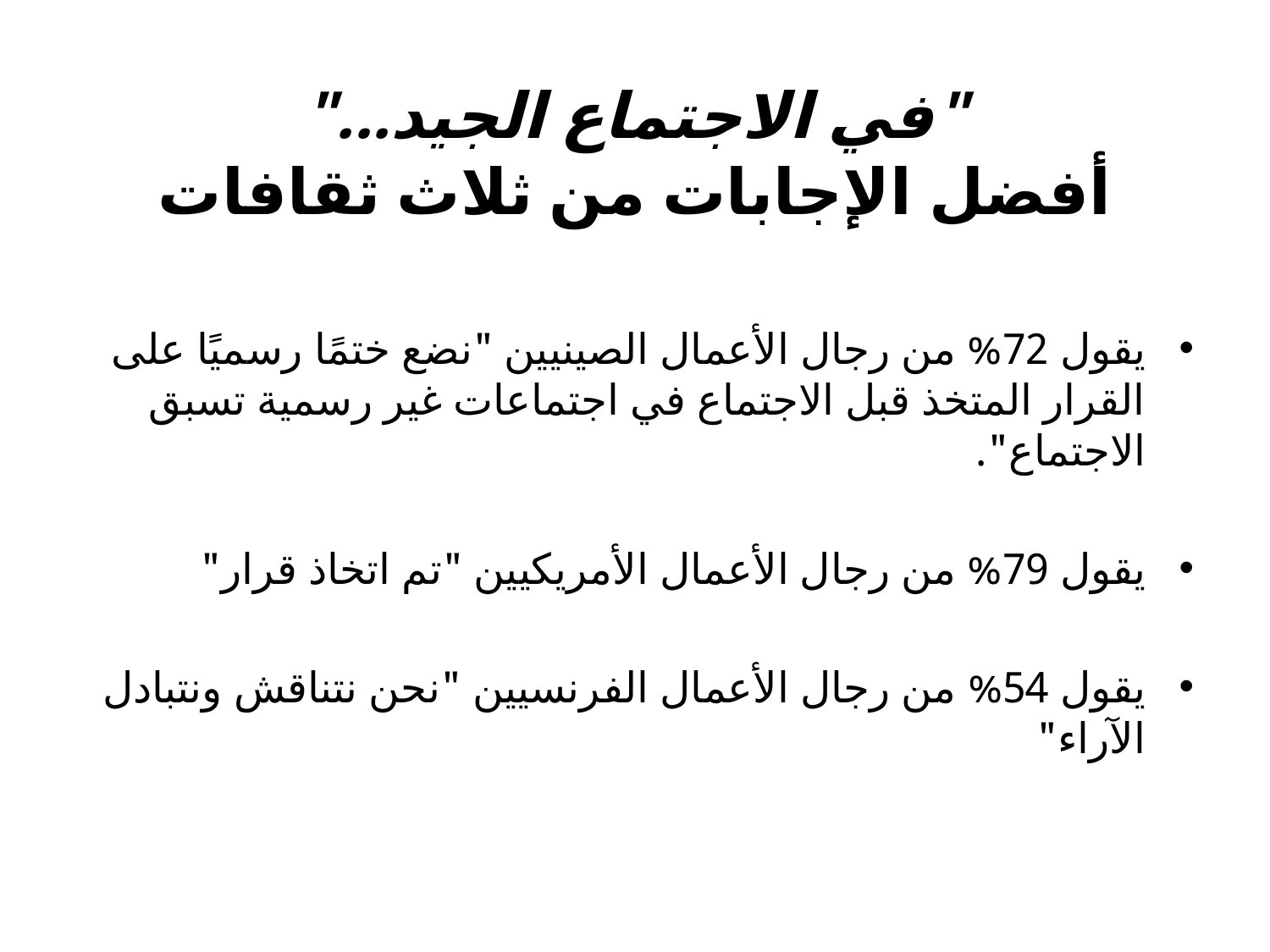

# "في الاجتماع الجيد..." أفضل الإجابات من ثلاث ثقافات
يقول 72% من رجال الأعمال الصينيين "نضع ختمًا رسميًا على القرار المتخذ قبل الاجتماع في اجتماعات غير رسمية تسبق الاجتماع".

يقول 79% من رجال الأعمال الأمريكيين "تم اتخاذ قرار"

يقول 54% من رجال الأعمال الفرنسيين "نحن نتناقش ونتبادل الآراء"